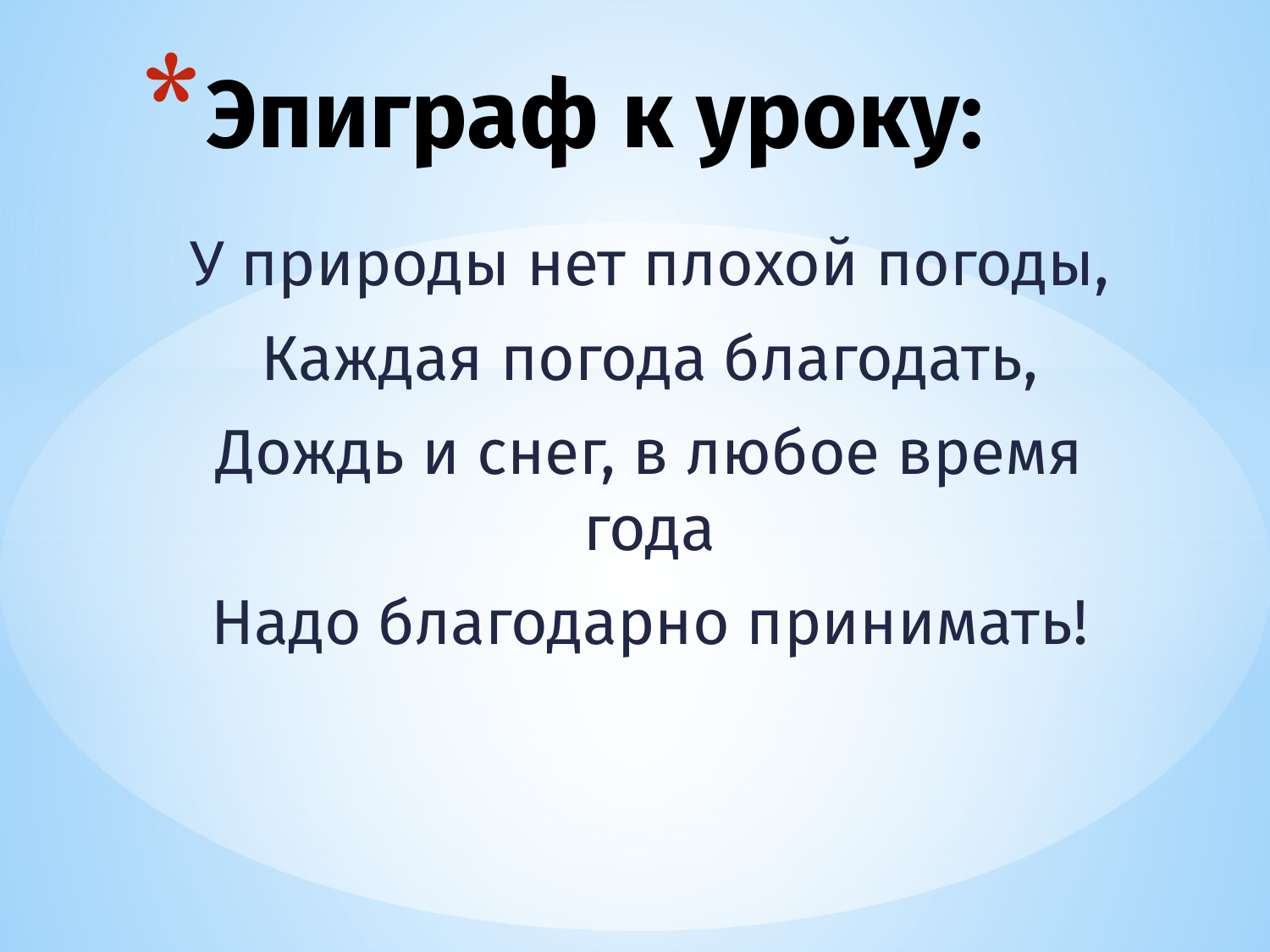

# Эпиграф к уроку:
У природы нет плохой погоды,
Каждая погода благодать,
Дождь и снег, в любое время года
Надо благодарно принимать!